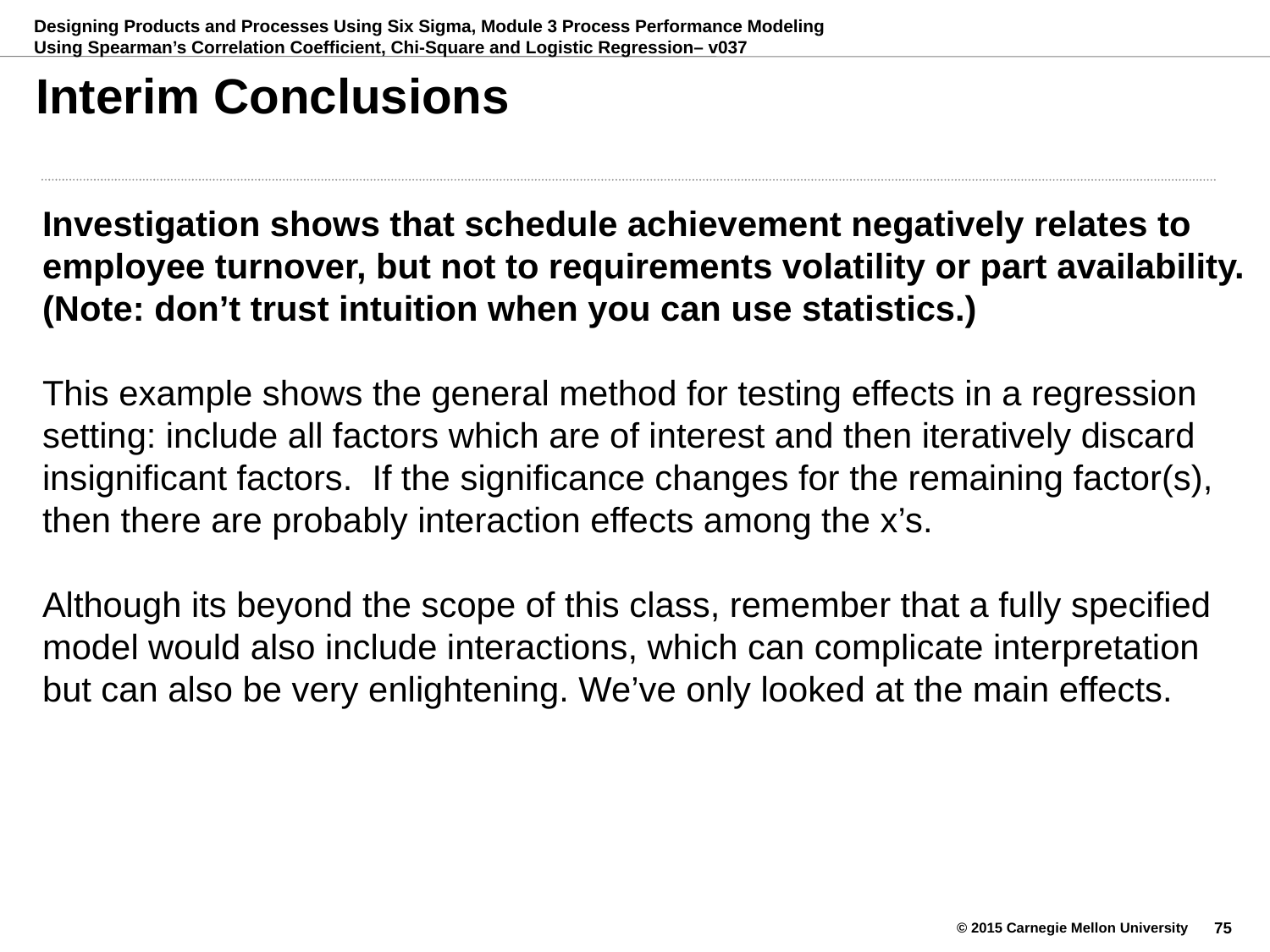

# Interim Conclusions
Investigation shows that schedule achievement negatively relates to employee turnover, but not to requirements volatility or part availability.
(Note: don’t trust intuition when you can use statistics.)

This example shows the general method for testing effects in a regression setting: include all factors which are of interest and then iteratively discard insignificant factors.  If the significance changes for the remaining factor(s), then there are probably interaction effects among the x’s.

Although its beyond the scope of this class, remember that a fully specified model would also include interactions, which can complicate interpretation but can also be very enlightening. We’ve only looked at the main effects.